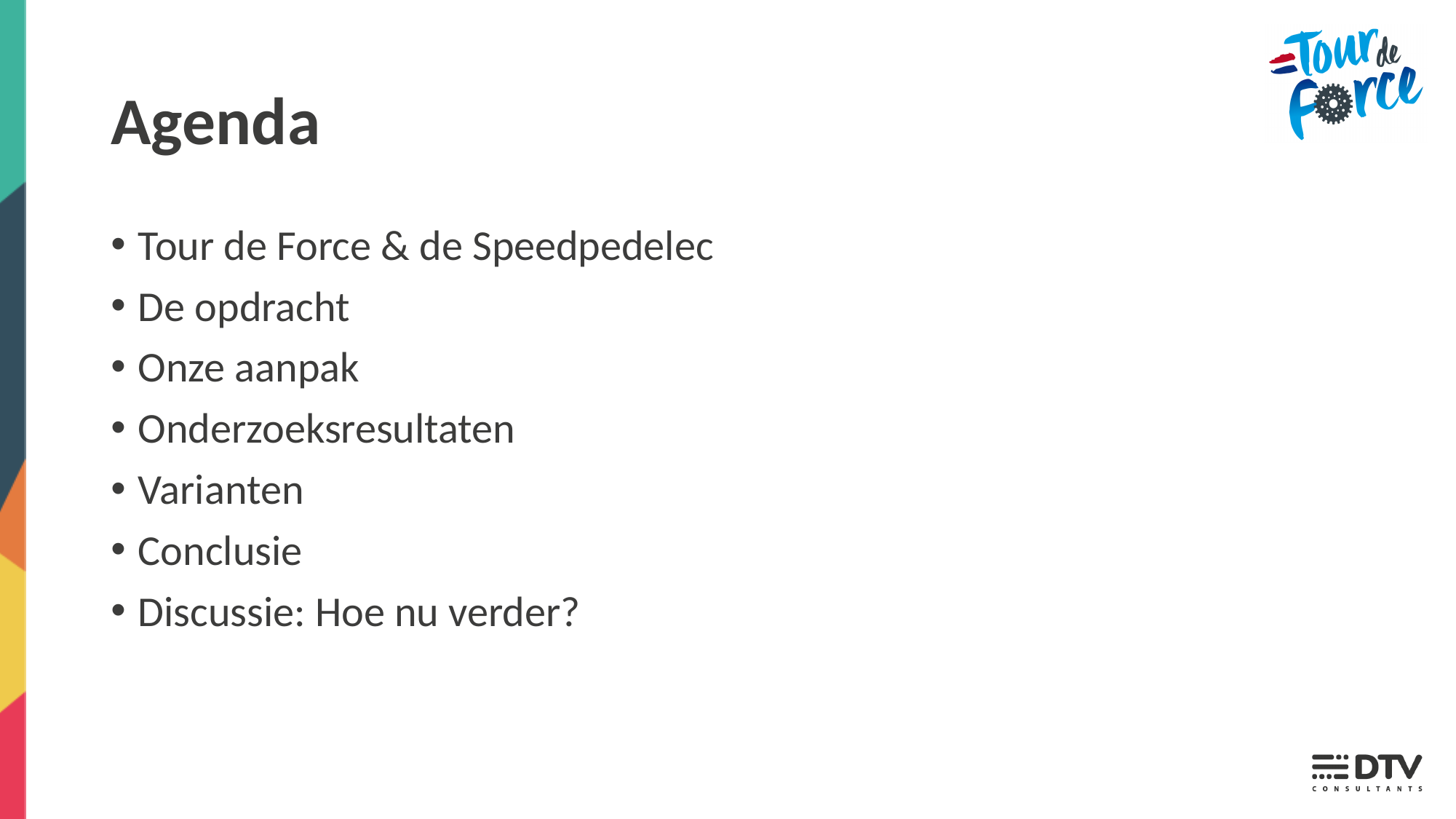

# Agenda
Tour de Force & de Speedpedelec
De opdracht
Onze aanpak
Onderzoeksresultaten
Varianten
Conclusie
Discussie: Hoe nu verder?